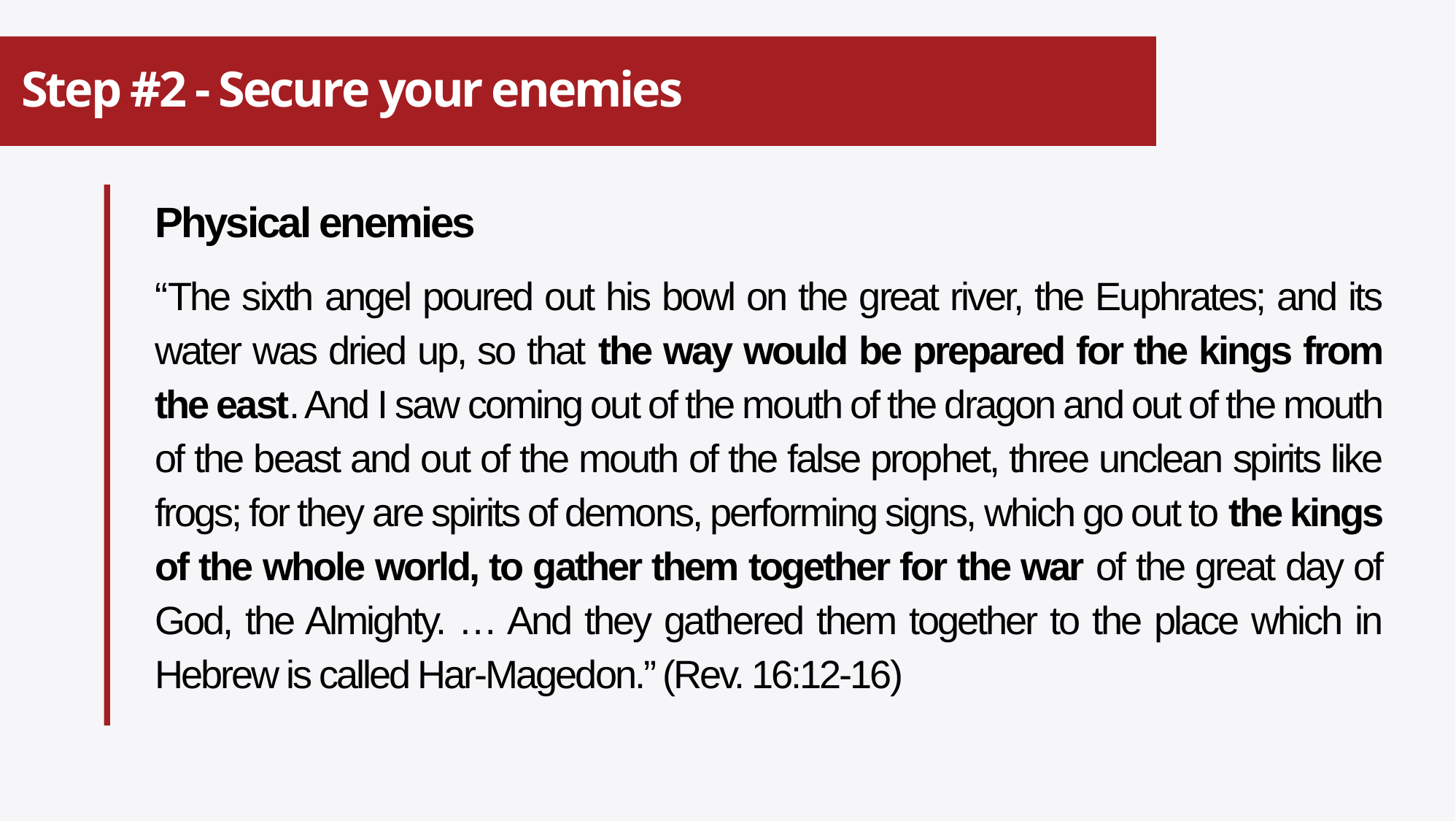

# Step #2 - Secure your enemies
Physical enemies
“The sixth angel poured out his bowl on the great river, the Euphrates; and its water was dried up, so that the way would be prepared for the kings from the east. And I saw coming out of the mouth of the dragon and out of the mouth of the beast and out of the mouth of the false prophet, three unclean spirits like frogs; for they are spirits of demons, performing signs, which go out to the kings of the whole world, to gather them together for the war of the great day of God, the Almighty. … And they gathered them together to the place which in Hebrew is called Har-Magedon.” (Rev. 16:12-16)